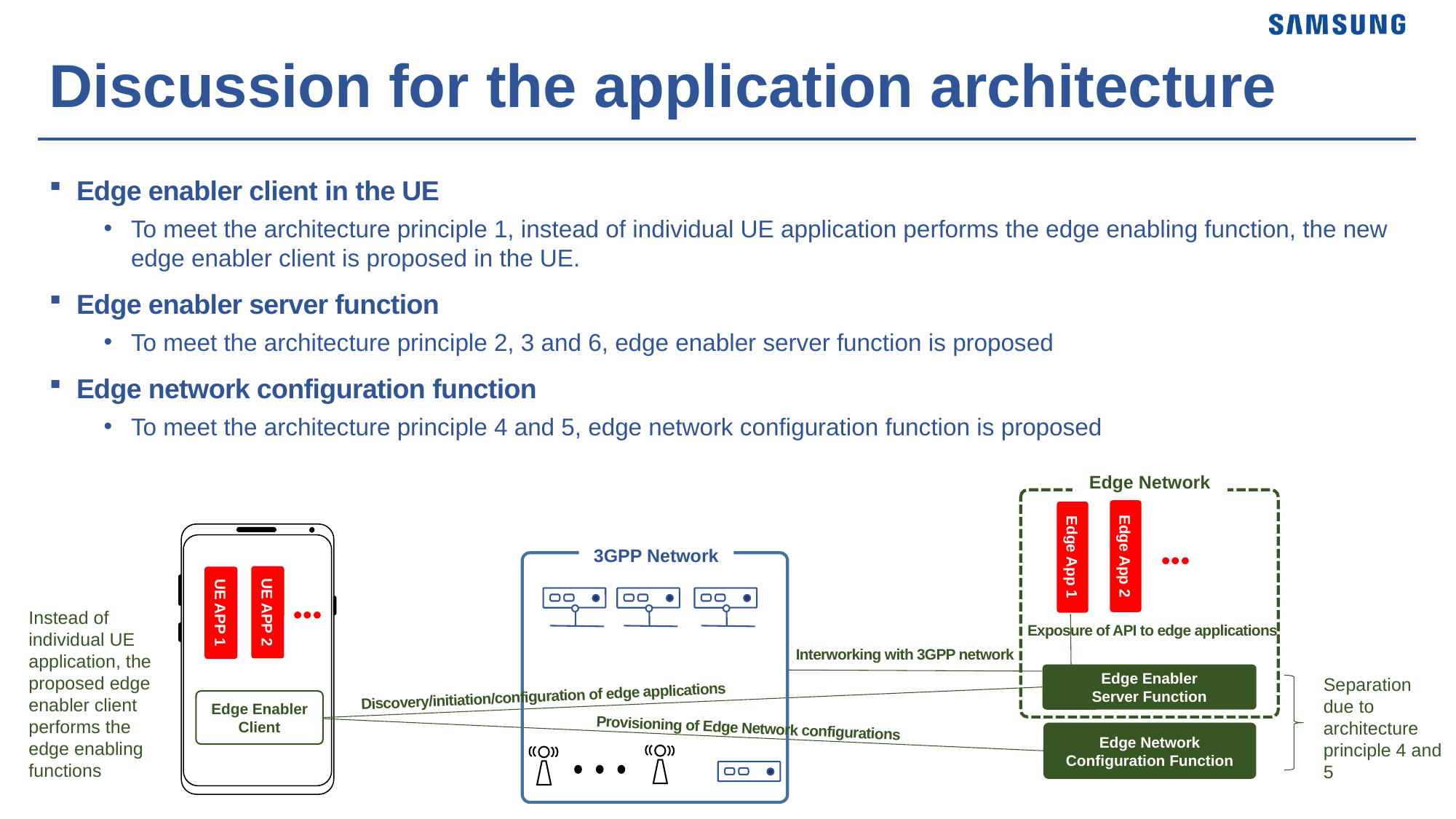

# Discussion for the application architecture
Edge enabler client in the UE
To meet the architecture principle 1, instead of individual UE application performs the edge enabling function, the new edge enabler client is proposed in the UE.
Edge enabler server function
To meet the architecture principle 2, 3 and 6, edge enabler server function is proposed
Edge network configuration function
To meet the architecture principle 4 and 5, edge network configuration function is proposed

Edge Network

3GPP Network
Edge App 2
Edge App 1

UE APP 2
UE APP 1
Instead of individual UE application, the proposed edge enabler client performs the edge enabling functions

Exposure of API to edge applications
Interworking with 3GPP network
Edge Enabler
Server Function
Separation due to architecture principle 4 and 5

Discovery/initiation/configuration of edge applications
Edge Enabler Client
Provisioning of Edge Network configurations
Edge Network Configuration Function